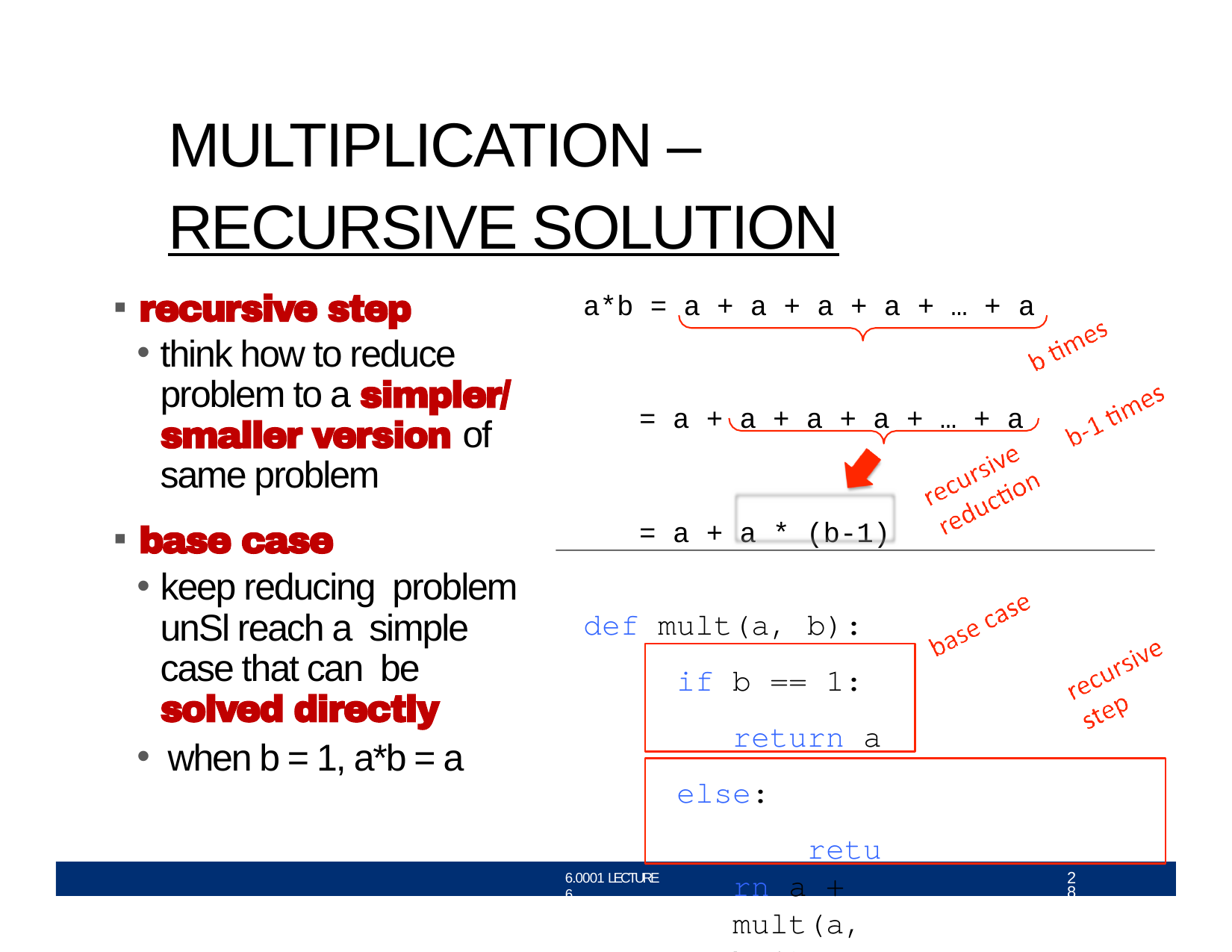

# MULTIPLICATION –
RECURSIVE SOLUTION
recursive step
think how to reduce  problem to a simpler/  smaller version of  same problem
base case
keep reducing  problem unSl reach a  simple case that can  be solved directly
when b = 1, a*b = a
a*b = a + a + a + a + … + a

= a + a + a + a + … + a

= a + a * (b-1)

def	mult(a, b):  if b == 1:
return a  else:
return a + mult(a, b-1)

6.0001 LECTURE 6
28